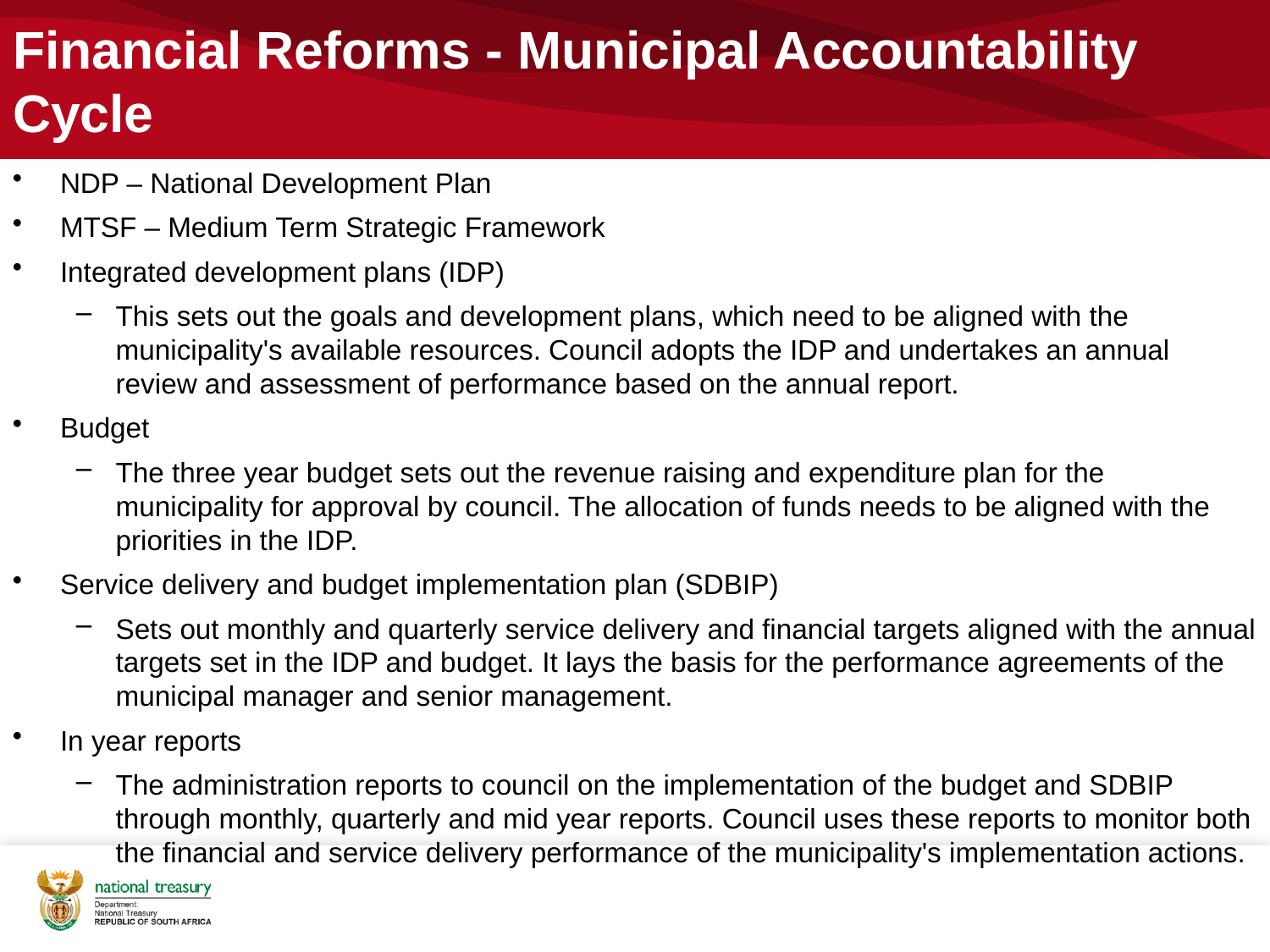

# Financial Reforms - Municipal Accountability Cycle
NDP – National Development Plan
MTSF – Medium Term Strategic Framework
Integrated development plans (IDP)
This sets out the goals and development plans, which need to be aligned with the municipality's available resources. Council adopts the IDP and undertakes an annual review and assessment of performance based on the annual report.
Budget
The three year budget sets out the revenue raising and expenditure plan for the municipality for approval by council. The allocation of funds needs to be aligned with the priorities in the IDP.
Service delivery and budget implementation plan (SDBIP)
Sets out monthly and quarterly service delivery and financial targets aligned with the annual targets set in the IDP and budget. It lays the basis for the performance agreements of the municipal manager and senior management.
In year reports
The administration reports to council on the implementation of the budget and SDBIP through monthly, quarterly and mid year reports. Council uses these reports to monitor both the financial and service delivery performance of the municipality's implementation actions.